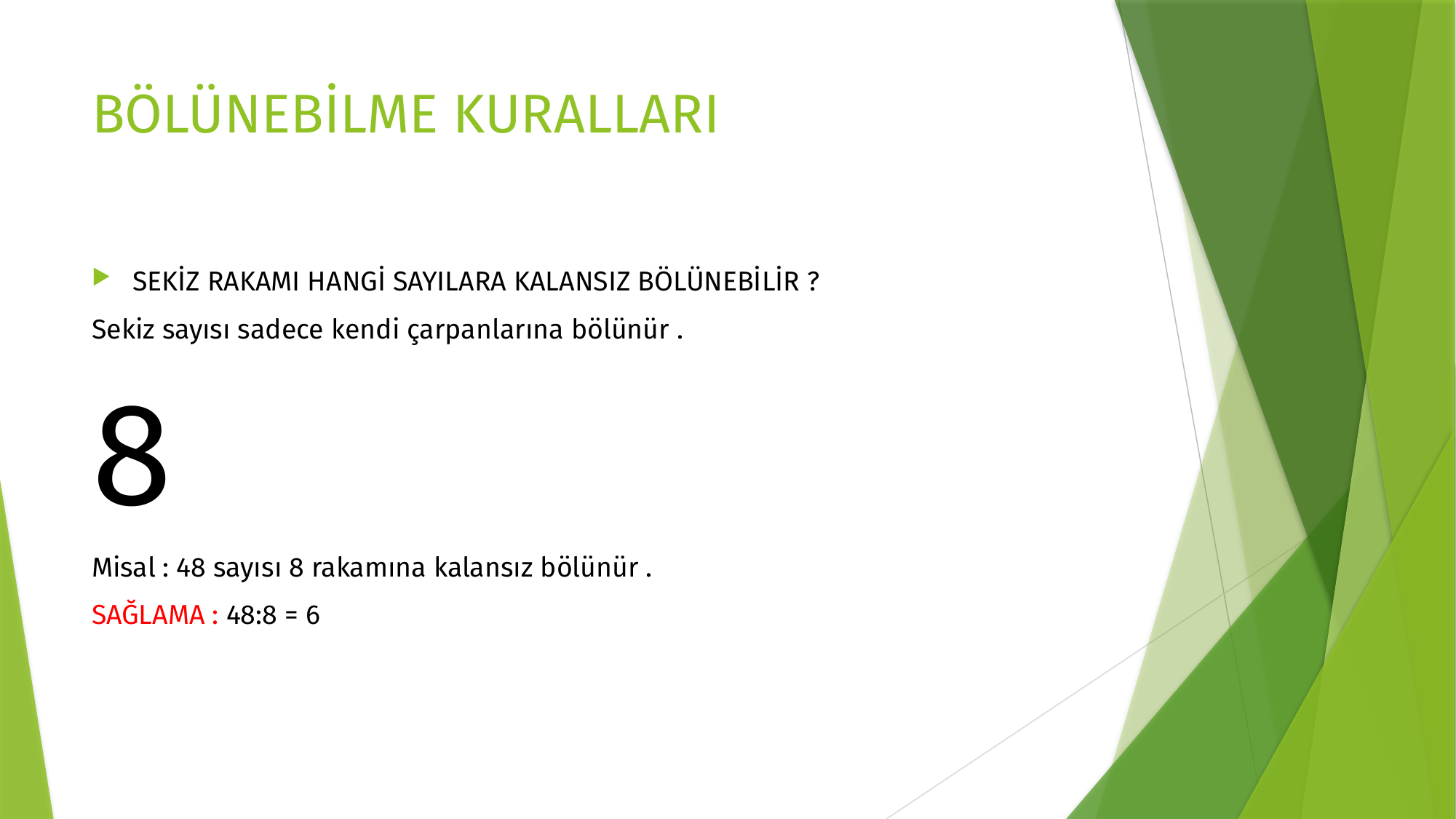

# BÖLÜNEBİLME KURALLARI
SEKİZ RAKAMI HANGİ SAYILARA KALANSIZ BÖLÜNEBİLİR ?
Sekiz sayısı sadece kendi çarpanlarına bölünür .
8
Misal : 48 sayısı 8 rakamına kalansız bölünür .
SAĞLAMA : 48:8 = 6